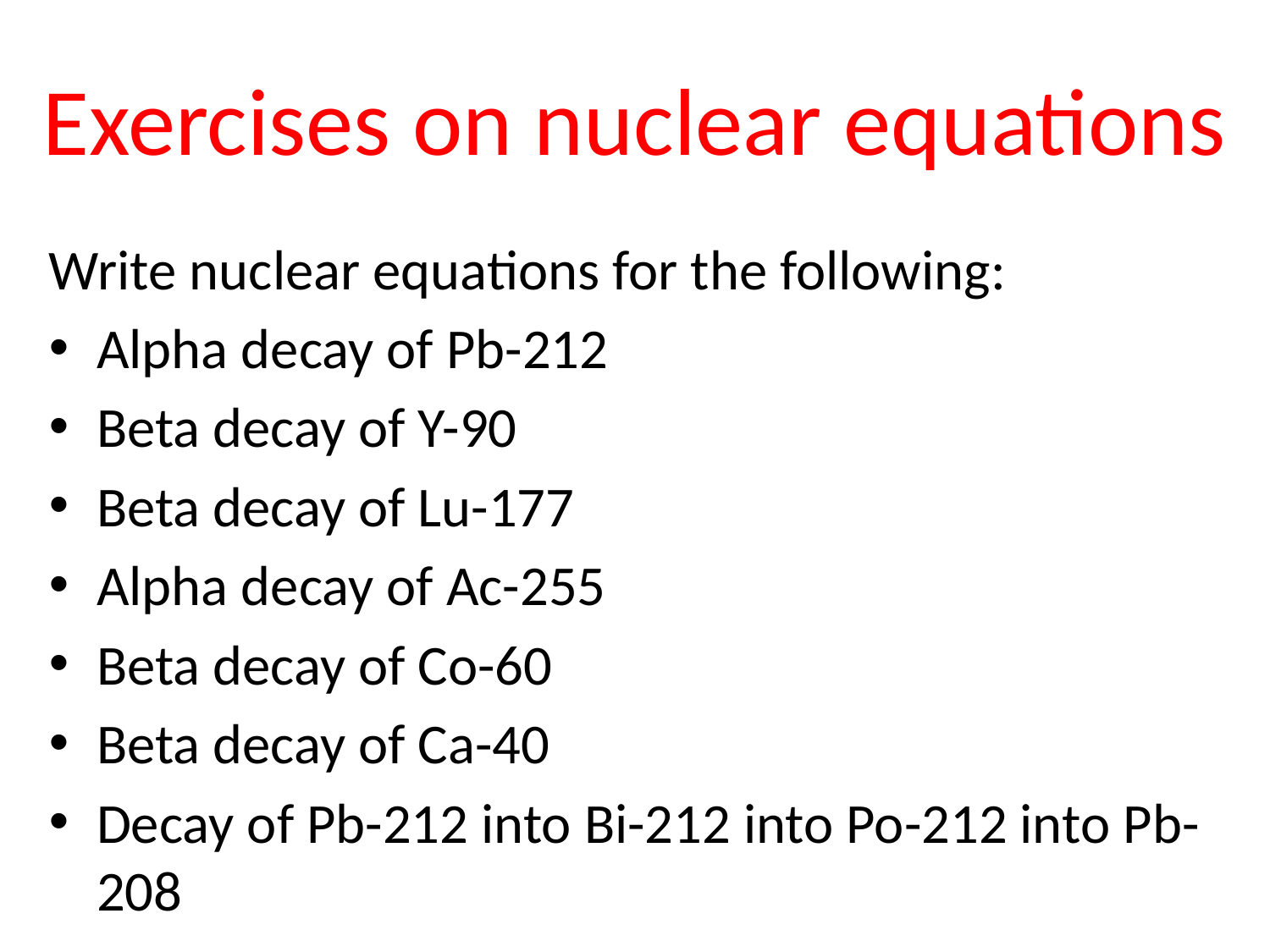

# Exercises on nuclear equations
Write nuclear equations for the following:
Alpha decay of Pb-212
Beta decay of Y-90
Beta decay of Lu-177
Alpha decay of Ac-255
Beta decay of Co-60
Beta decay of Ca-40
Decay of Pb-212 into Bi-212 into Po-212 into Pb-208